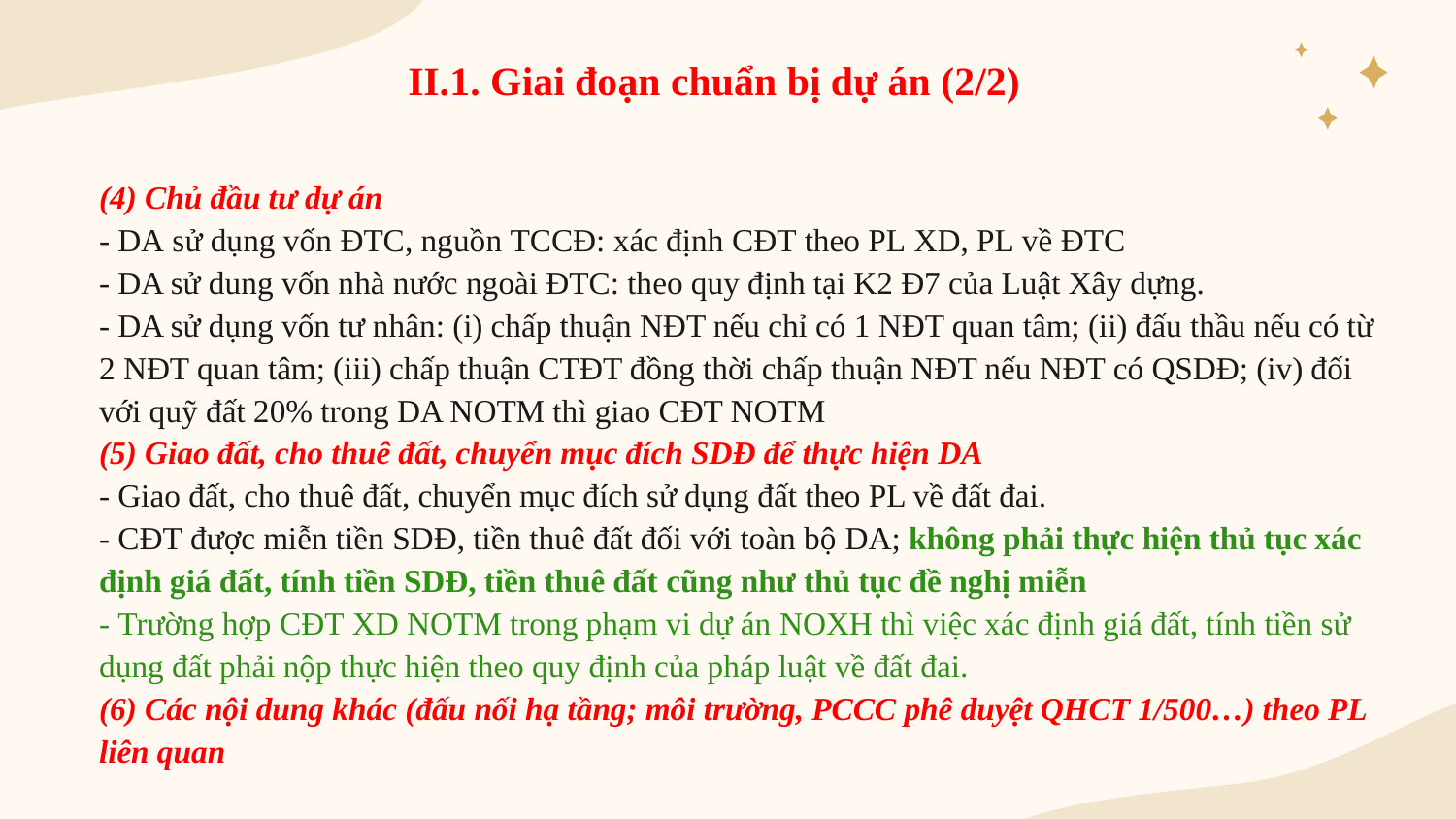

II.1. Giai đoạn chuẩn bị dự án (2/2)

# (4) Chủ đầu tư dự án - DA sử dụng vốn ĐTC, nguồn TCCĐ: xác định CĐT theo PL XD, PL về ĐTC - DA sử dung vốn nhà nước ngoài ĐTC: theo quy định tại K2 Đ7 của Luật Xây dựng. - DA sử dụng vốn tư nhân: (i) chấp thuận NĐT nếu chỉ có 1 NĐT quan tâm; (ii) đấu thầu nếu có từ 2 NĐT quan tâm; (iii) chấp thuận CTĐT đồng thời chấp thuận NĐT nếu NĐT có QSDĐ; (iv) đối với quỹ đất 20% trong DA NOTM thì giao CĐT NOTM (5) Giao đất, cho thuê đất, chuyển mục đích SDĐ để thực hiện DA - Giao đất, cho thuê đất, chuyển mục đích sử dụng đất theo PL về đất đai. - CĐT được miễn tiền SDĐ, tiền thuê đất đối với toàn bộ DA; không phải thực hiện thủ tục xác định giá đất, tính tiền SDĐ, tiền thuê đất cũng như thủ tục đề nghị miễn - Trường hợp CĐT XD NOTM trong phạm vi dự án NOXH thì việc xác định giá đất, tính tiền sử dụng đất phải nộp thực hiện theo quy định của pháp luật về đất đai. (6) Các nội dung khác (đấu nối hạ tầng; môi trường, PCCC phê duyệt QHCT 1/500…) theo PL liên quan